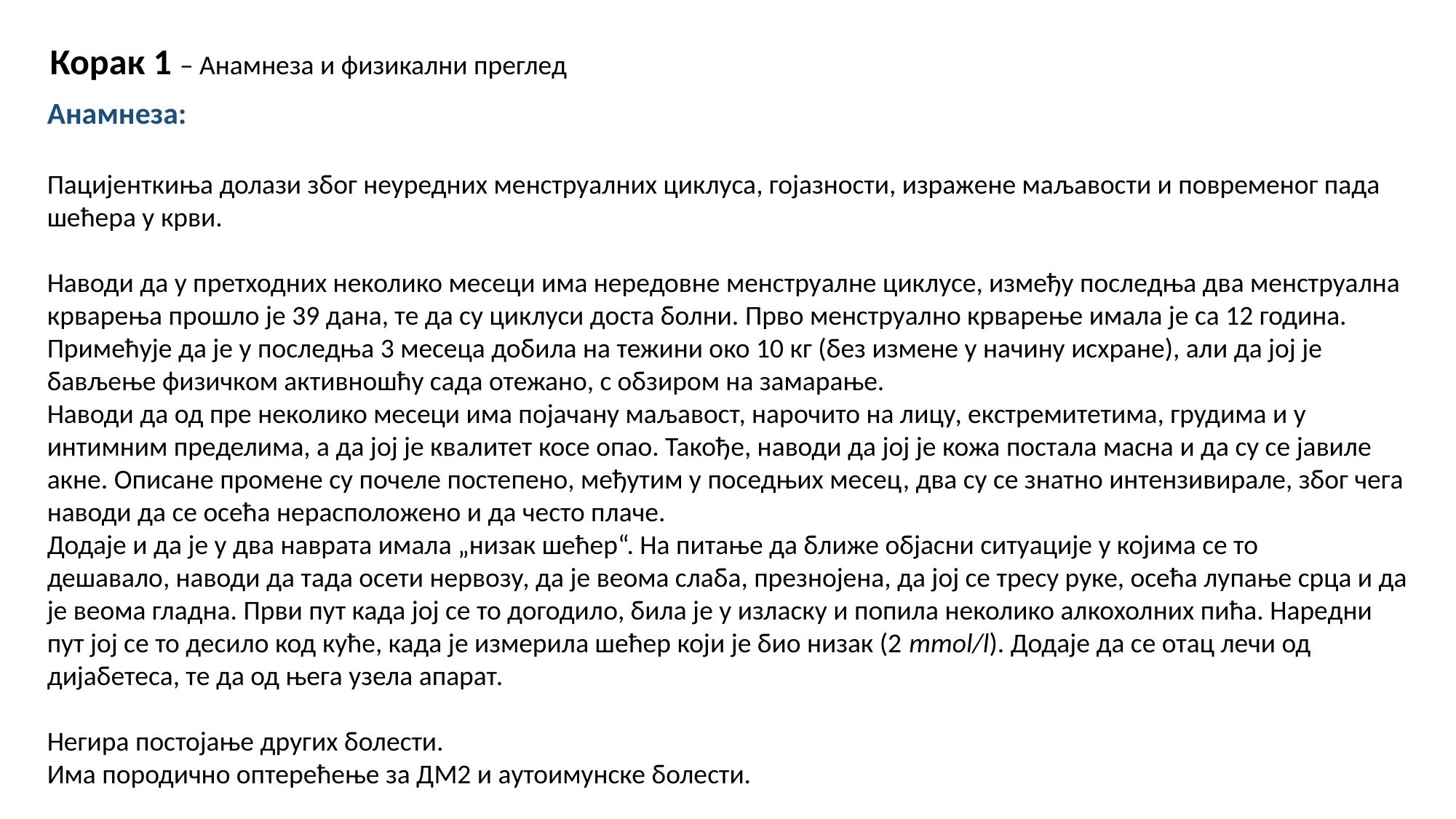

Корак 1 – Анамнеза и физикални преглед
Анамнеза:

Пацијенткиња долази због неуредних менструалних циклуса, гојазности, изражене маљавости и повременог пада шећера у крви.

Наводи да у претходних неколико месеци има нередовне менструалне циклусе, између последња два менструална
крварења прошло је 39 дана, те да су циклуси доста болни. Прво менструално крварење имала је са 12 година.
Примећује да је у последња 3 месеца добила на тежини око 10 кг (без измене у начину исхране), али да јој је бављење физичком активношћу сада отежано, с обзиром на замарање.
Наводи да од пре неколико месеци има појачану маљавост, нарочито на лицу, екстремитетима, грудима и у интимним пределима, а да јој је квалитет косе опао. Такође, наводи да јој је кожа постала масна и да су се јавиле акне. Описане промене су почеле постепено, међутим у поседњих месец, два су се знатно интензивирале, због чега наводи да се осећа нерасположено и да често плаче.
Додаје и да је у два наврата имала „низак шећер“. На питање да ближе објасни ситуације у којима се то
дешавало, наводи да тада осети нервозу, да је веома слаба, презнојена, да јој се тресу руке, осећа лупање срца и да је веома гладна. Први пут када јој се то догодило, била је у изласку и попила неколико алкохолних пића. Наредни пут јој се то десило код куће, када је измерила шећер који је био низак (2 mmol/l). Додаје да се отац лечи од дијабетеса, те да од њега узела апарат.

Негира постојање других болести.
Има породично оптерећење за ДМ2 и аутоимунске болести.